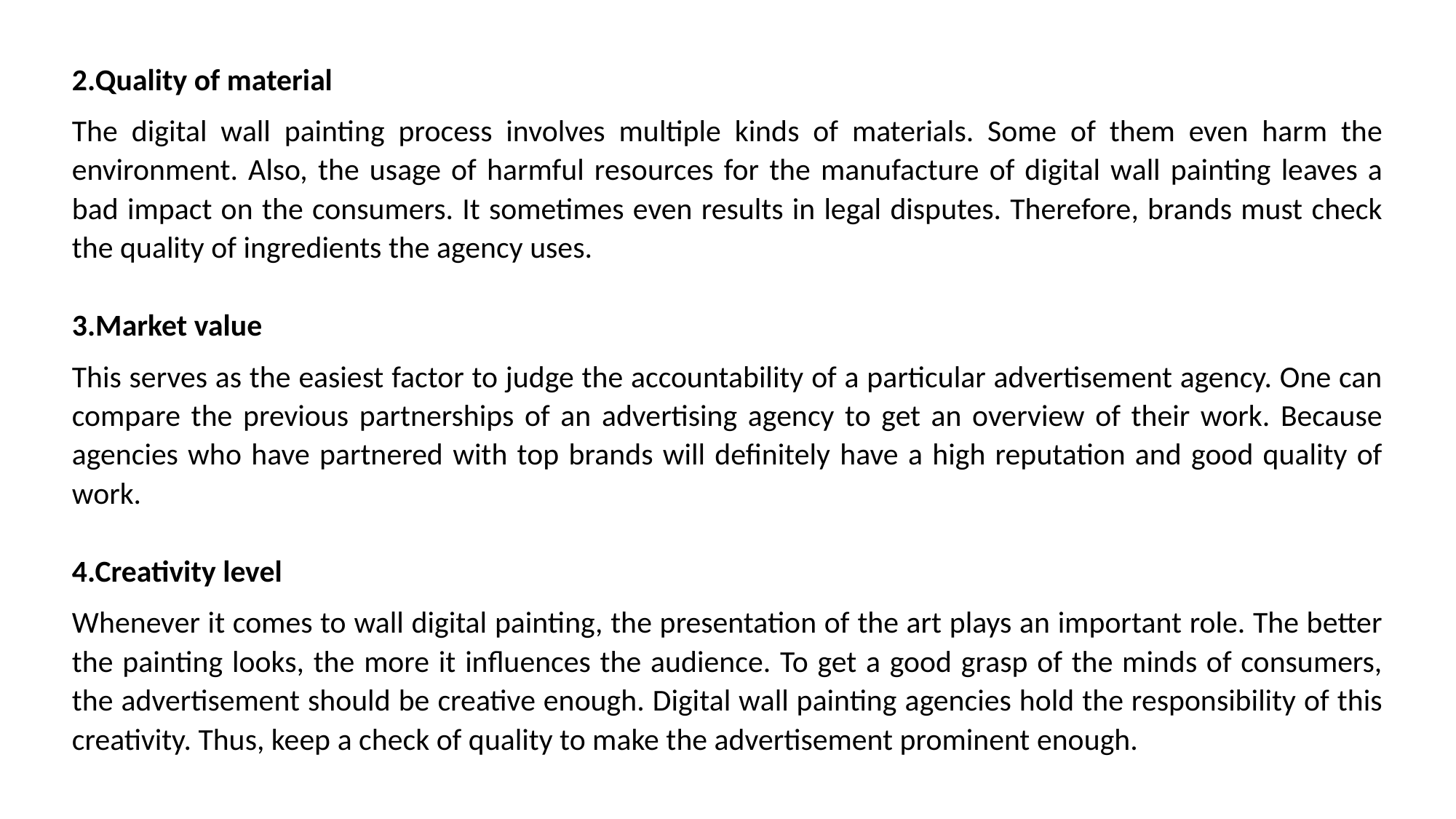

2.Quality of material
The digital wall painting process involves multiple kinds of materials. Some of them even harm the environment. Also, the usage of harmful resources for the manufacture of digital wall painting leaves a bad impact on the consumers. It sometimes even results in legal disputes. Therefore, brands must check the quality of ingredients the agency uses.

3.Market value
This serves as the easiest factor to judge the accountability of a particular advertisement agency. One can compare the previous partnerships of an advertising agency to get an overview of their work. Because agencies who have partnered with top brands will definitely have a high reputation and good quality of work.

4.Creativity level
Whenever it comes to wall digital painting, the presentation of the art plays an important role. The better the painting looks, the more it influences the audience. To get a good grasp of the minds of consumers, the advertisement should be creative enough. Digital wall painting agencies hold the responsibility of this creativity. Thus, keep a check of quality to make the advertisement prominent enough.